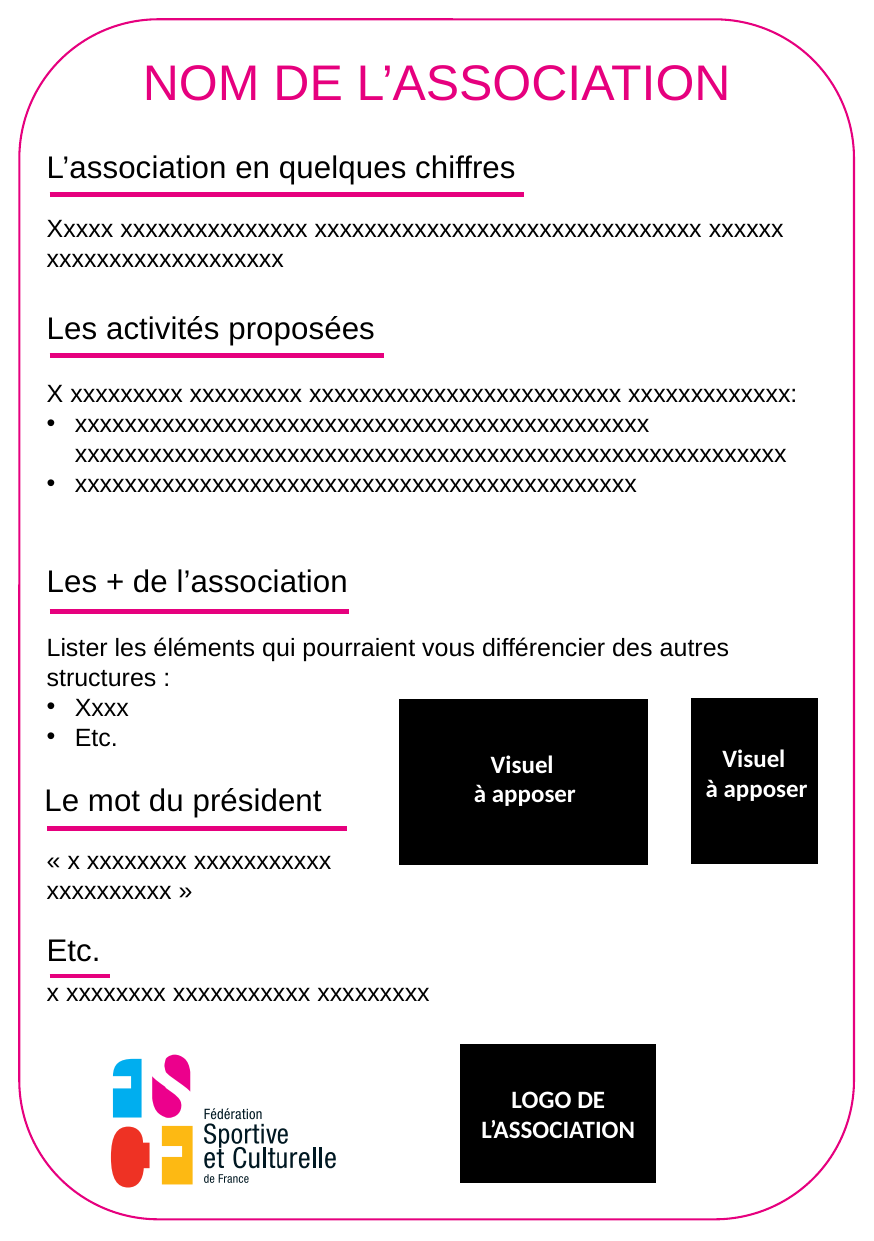

NOM DE L’ASSOCIATION
L’association en quelques chiffres
Xxxxx xxxxxxxxxxxxxxx xxxxxxxxxxxxxxxxxxxxxxxxxxxxxxx xxxxxx xxxxxxxxxxxxxxxxxxx
Les activités proposées
X xxxxxxxxx xxxxxxxxx xxxxxxxxxxxxxxxxxxxxxxxxx xxxxxxxxxxxxx:
xxxxxxxxxxxxxxxxxxxxxxxxxxxxxxxxxxxxxxxxxxxxxx xxxxxxxxxxxxxxxxxxxxxxxxxxxxxxxxxxxxxxxxxxxxxxxxxxxxxxxxx
xxxxxxxxxxxxxxxxxxxxxxxxxxxxxxxxxxxxxxxxxxxxx
Les + de l’association
Lister les éléments qui pourraient vous différencier des autres structures :
Xxxx
Etc.

Visuel
à apposer
Visuel
à apposer
Le mot du président
« x xxxxxxxx xxxxxxxxxxx
xxxxxxxxxx »
Etc.
x xxxxxxxx xxxxxxxxxxx xxxxxxxxx

LOGO DE L’ASSOCIATION